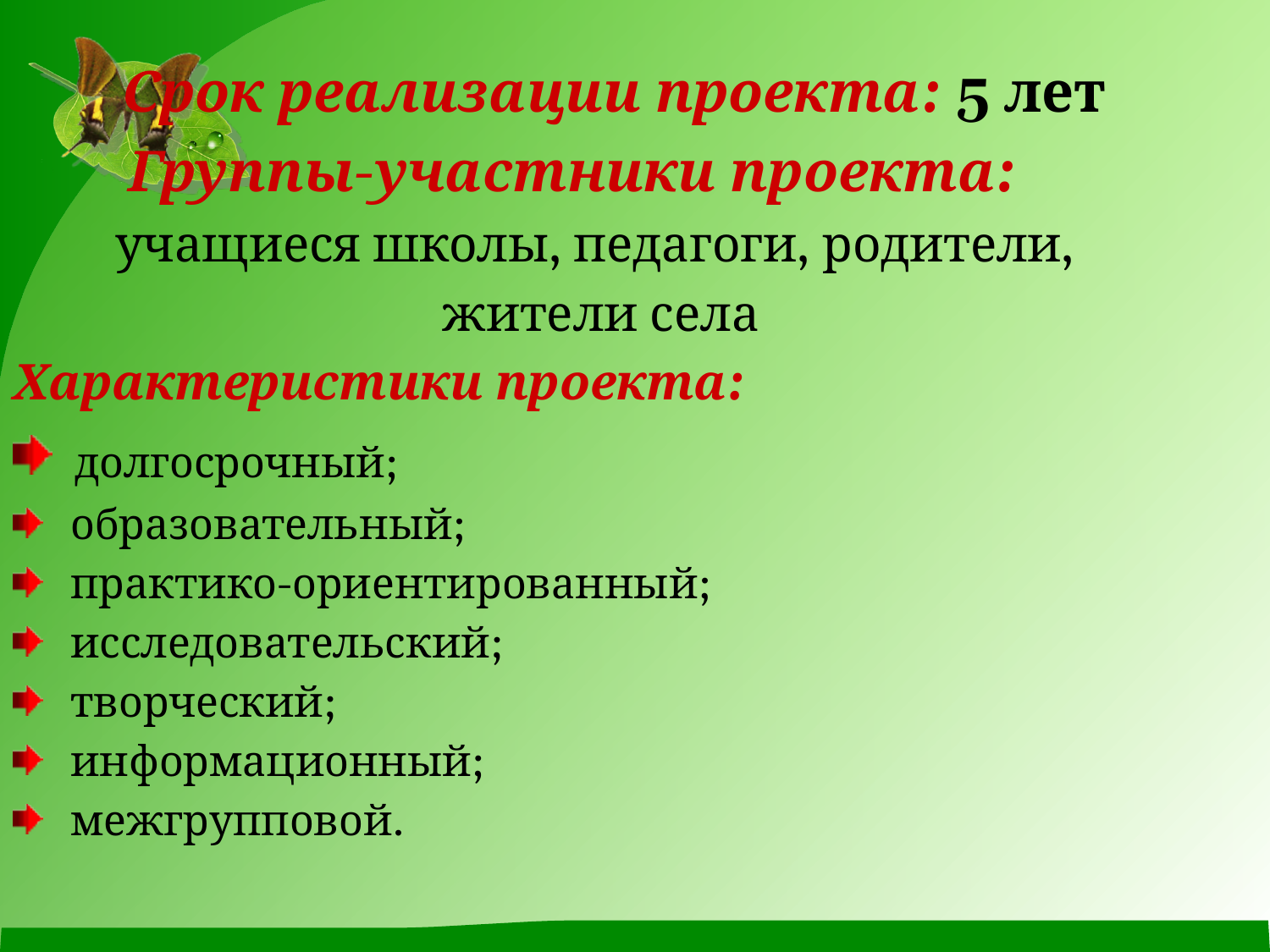

Срок реализации проекта: 5 лет
        Группы-участники проекта:
     учащиеся школы, педагоги, родители,
     жители села
Характеристики проекта:
 долгосрочный;
 образовательный;
 практико-ориентированный;
 исследовательский;
 творческий;
 информационный;
 межгрупповой.